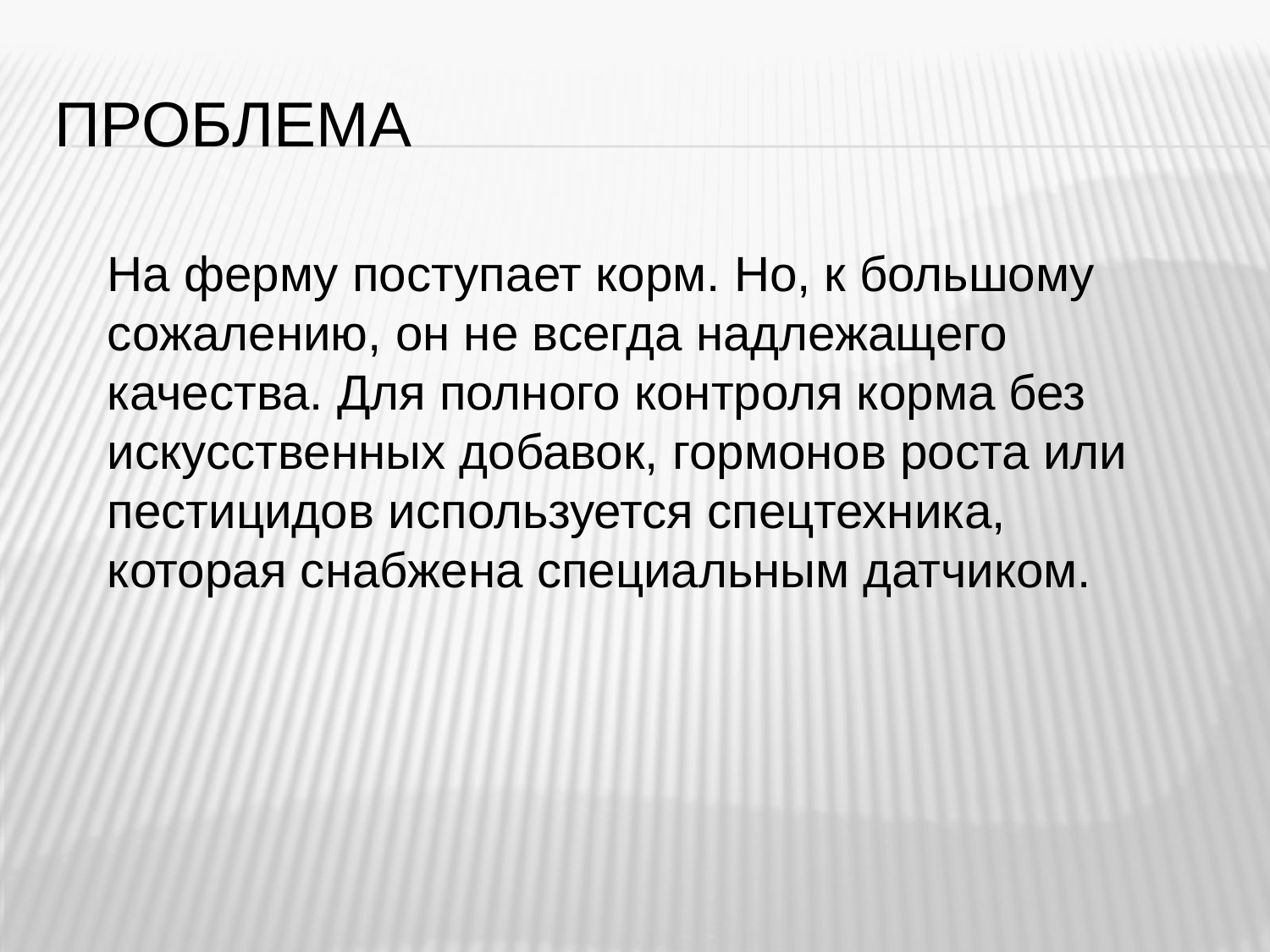

# Проблема
На ферму поступает корм. Но, к большому сожалению, он не всегда надлежащего качества. Для полного контроля корма без искусственных добавок, гормонов роста или пестицидов используется спецтехника, которая снабжена специальным датчиком.